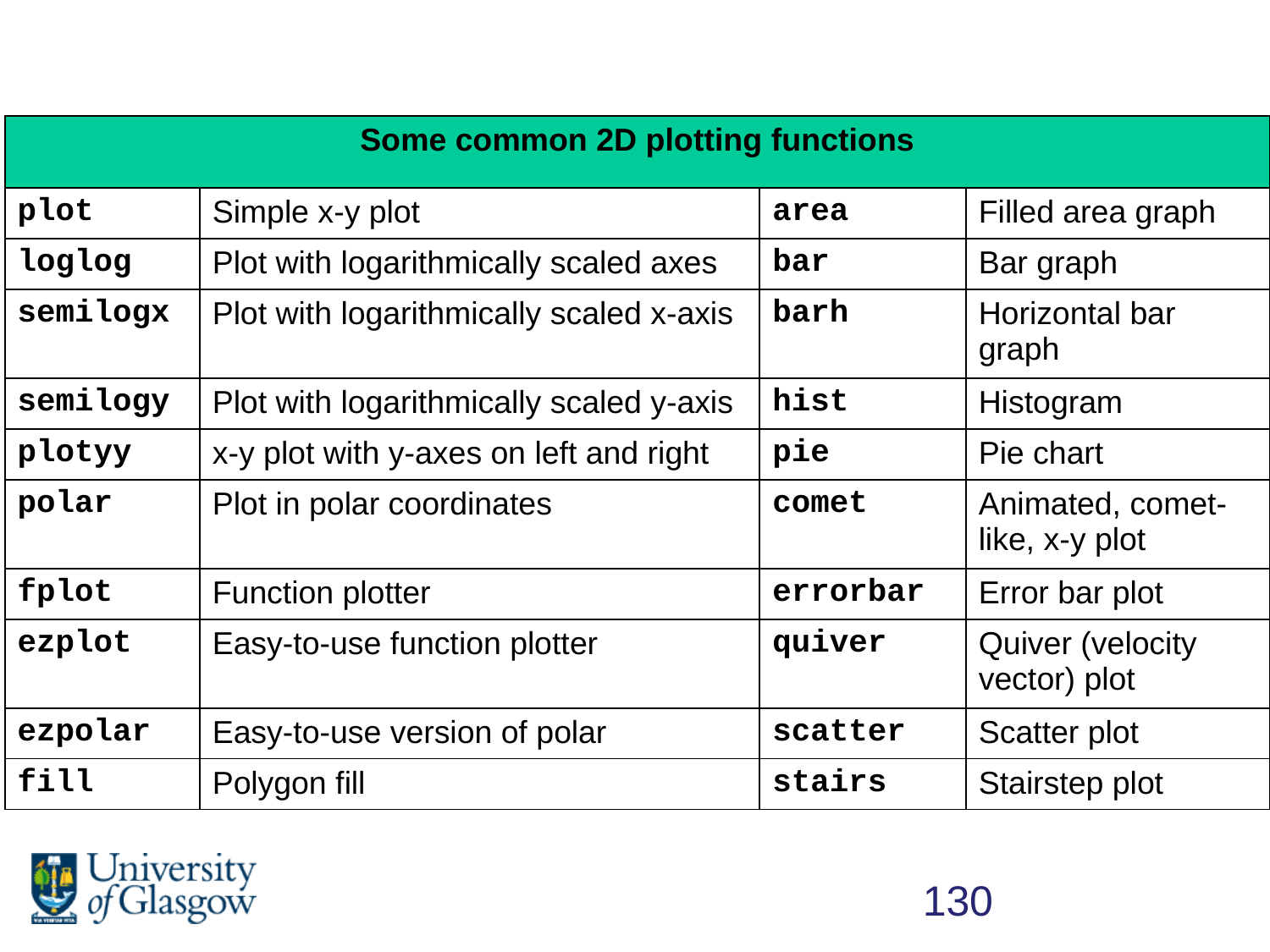

# 2D plots
| Some common 2D plotting functions |  |  |  |
| --- | --- | --- | --- |
| plot | Simple x-y plot | area | Filled area graph |
| loglog | Plot with logarithmically scaled axes | bar | Bar graph |
| semilogx | Plot with logarithmically scaled x-axis | barh | Horizontal bar graph |
| semilogy | Plot with logarithmically scaled y-axis | hist | Histogram |
| plotyy | x-y plot with y-axes on left and right | pie | Pie chart |
| polar | Plot in polar coordinates | comet | Animated, comet-like, x-y plot |
| fplot | Function plotter | errorbar | Error bar plot |
| ezplot | Easy-to-use function plotter | quiver | Quiver (velocity vector) plot |
| ezpolar | Easy-to-use version of polar | scatter | Scatter plot |
| fill | Polygon fill | stairs | Stairstep plot |
Introduction to MATLAB
130